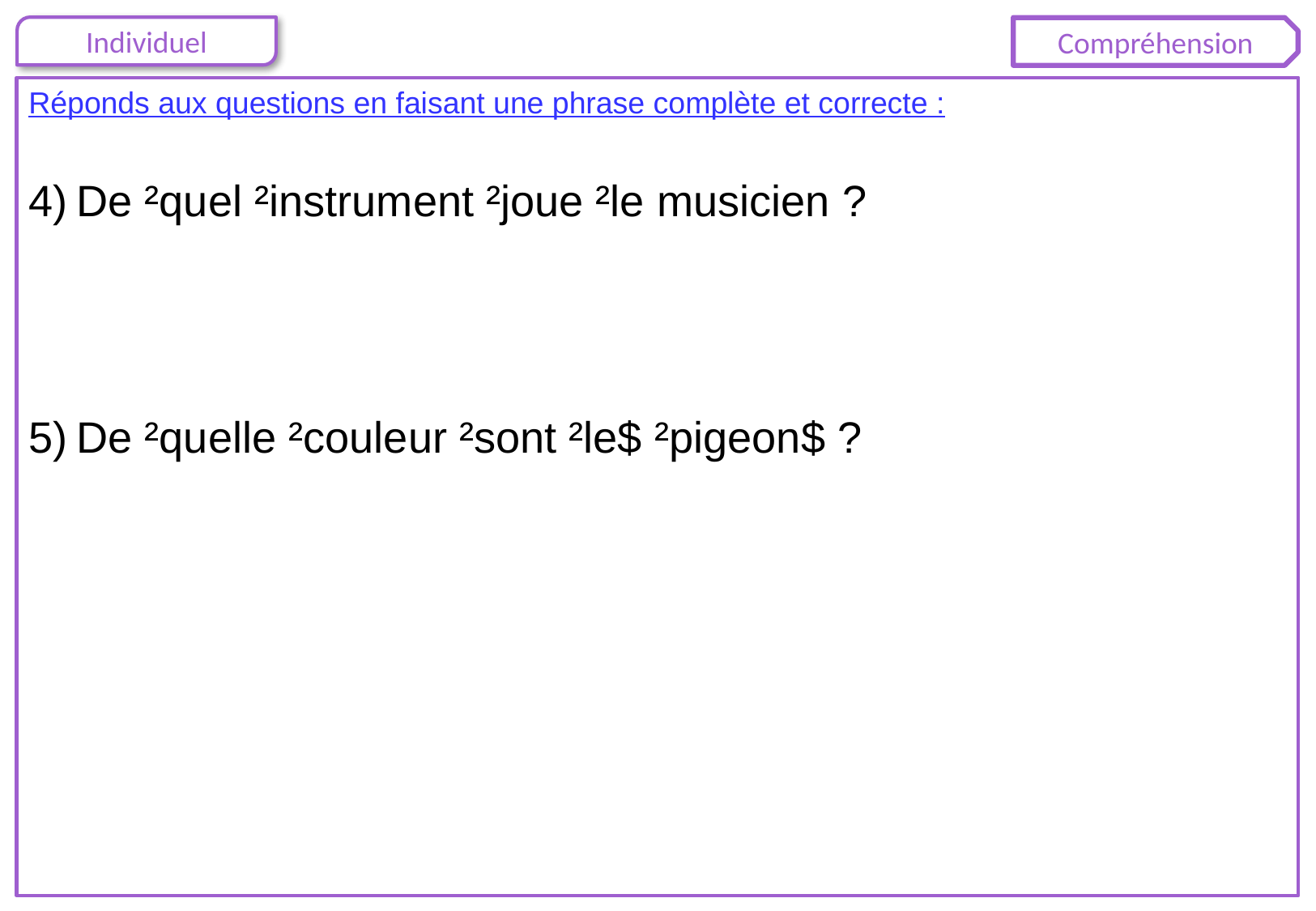

Compréhension
Réponds aux questions en faisant une phrase complète et correcte :
De ²quel ²instrument ²joue ²le musicien ?
De ²quelle ²couleur ²sont ²le$ ²pigeon$ ?